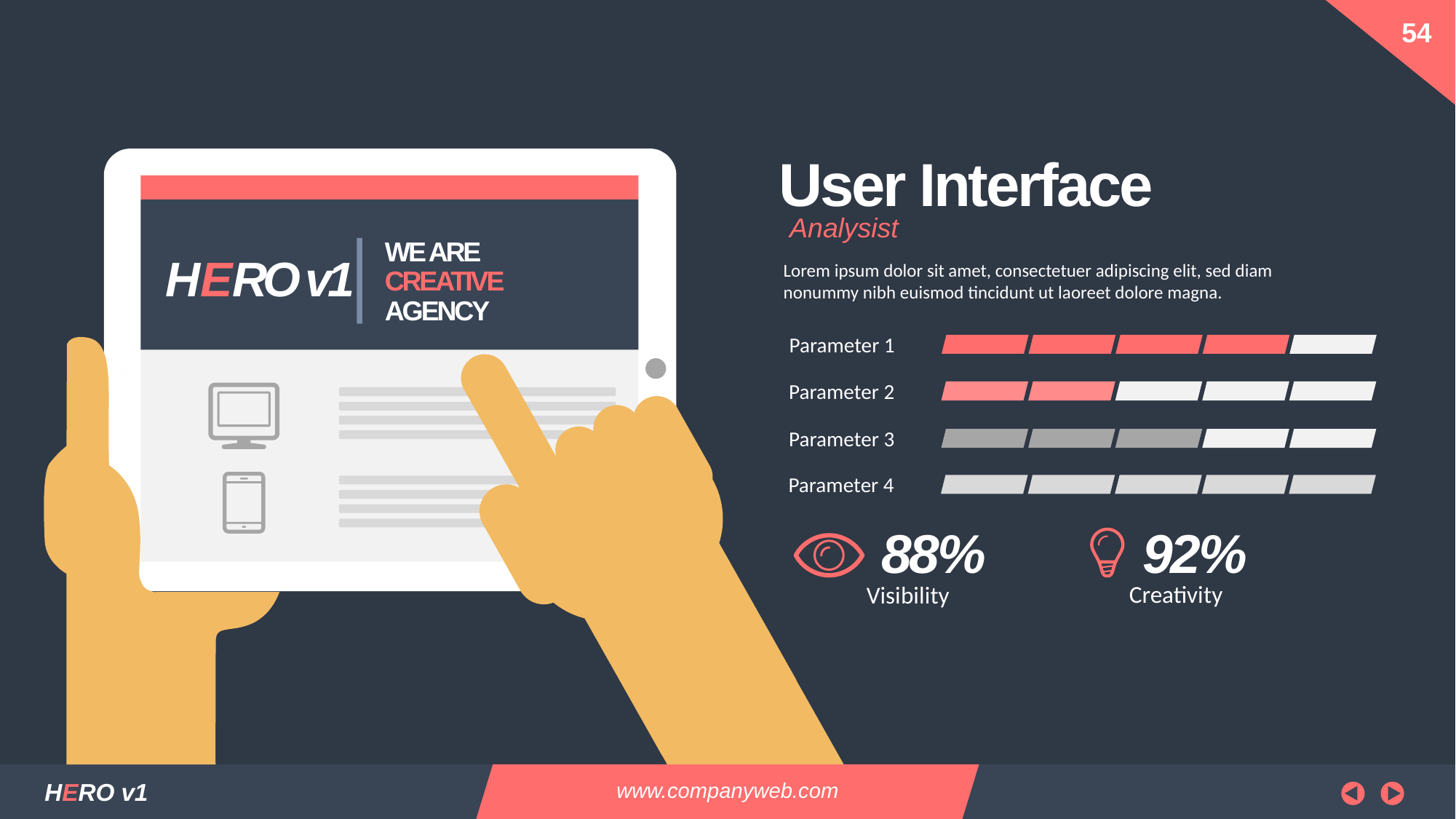

User Interface

HERO v1
WE ARE
CREATIVE AGENCY

Analysist
Lorem ipsum dolor sit amet, consectetuer adipiscing elit, sed diam nonummy nibh euismod tincidunt ut laoreet dolore magna.
Parameter 1

Parameter 2

Parameter 3

Parameter 4

92%
Creativity
88%
Visibility